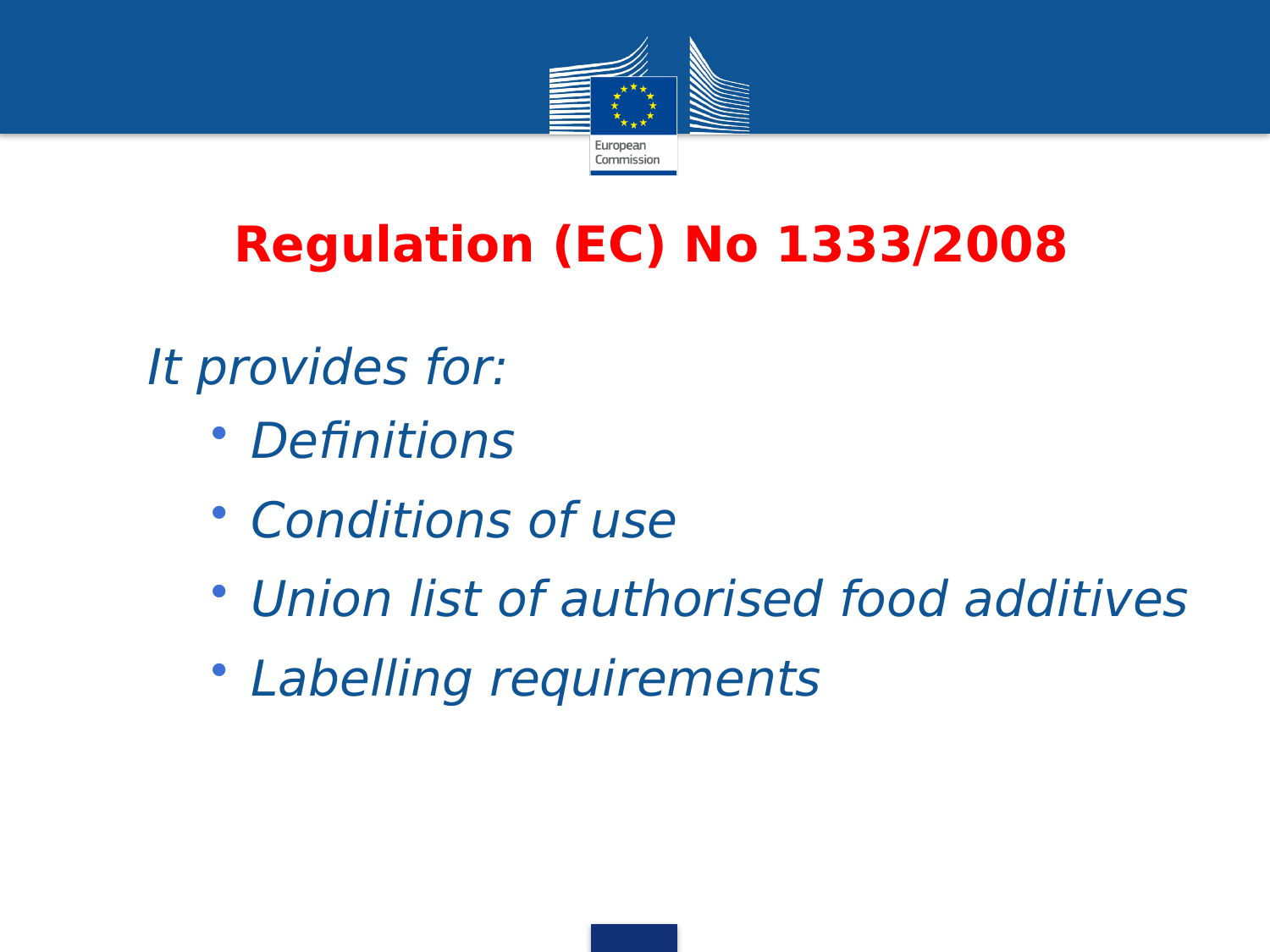

Regulation (EC) No 1333/2008
It provides for:
Definitions
Conditions of use
Union list of authorised food additives
Labelling requirements